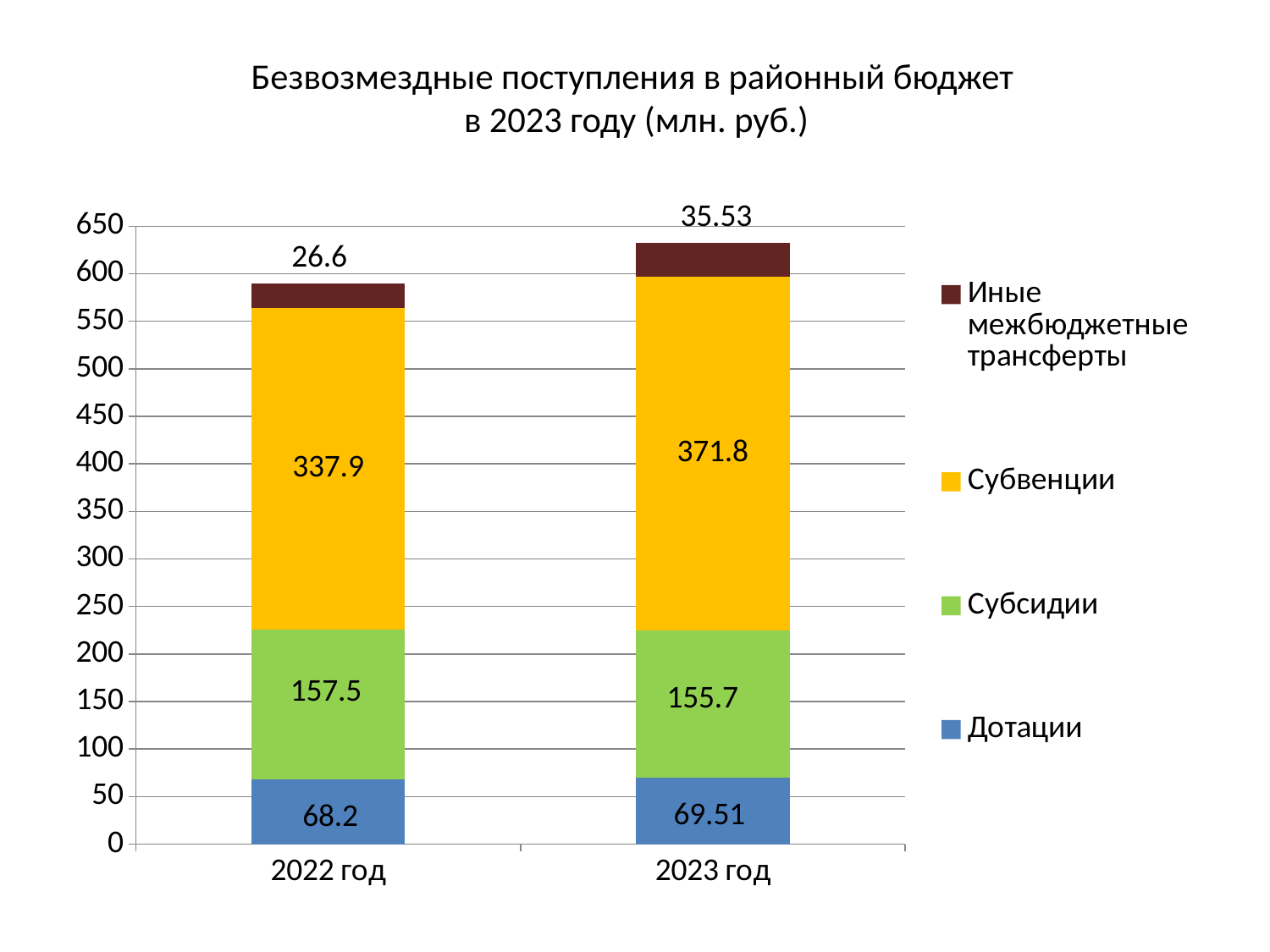

# Безвозмездные поступления в районный бюджет в 2023 году (млн. руб.)

### Chart

| Category | Дотации | Субсидии | Субвенции | Иные межбюджетные трансферты |
|---|---|---|---|---|
| 2022 год | 68.2 | 157.5 | 337.9 | 26.6 |
| 2023 год | 69.51 | 155.7 | 371.76 | 35.53 |